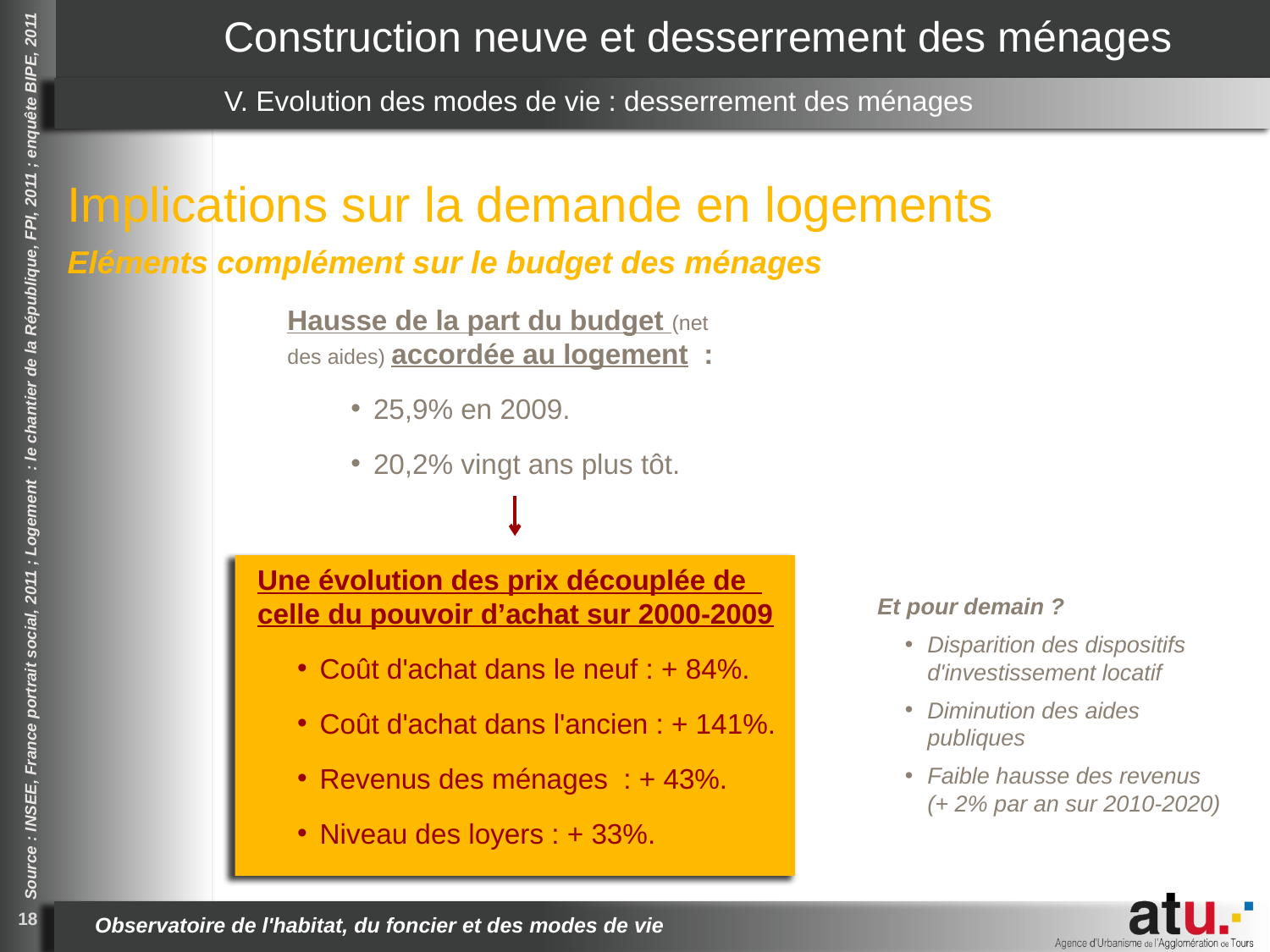

# Construction neuve et desserrement des ménages
V. Evolution des modes de vie : desserrement des ménages
Implications sur la demande en logements
Eléments complément sur le budget des ménages
Hausse de la part du budget (net des aides) accordée au logement  :
25,9% en 2009.
20,2% vingt ans plus tôt.
Source : INSEE, France portrait social, 2011 ; Logement  : le chantier de la République, FPI, 2011 ; enquête BIPE, 2011

Une évolution des prix découplée de   celle du pouvoir d’achat sur 2000-2009
Coût d'achat dans le neuf : + 84%.
Coût d'achat dans l'ancien : + 141%.
Revenus des ménages  : + 43%.
Niveau des loyers : + 33%.
Et pour demain ?
Disparition des dispositifs d'investissement locatif
Diminution des aides publiques
Faible hausse des revenus (+ 2% par an sur 2010-2020)
18
Observatoire de l'habitat, du foncier et des modes de vie